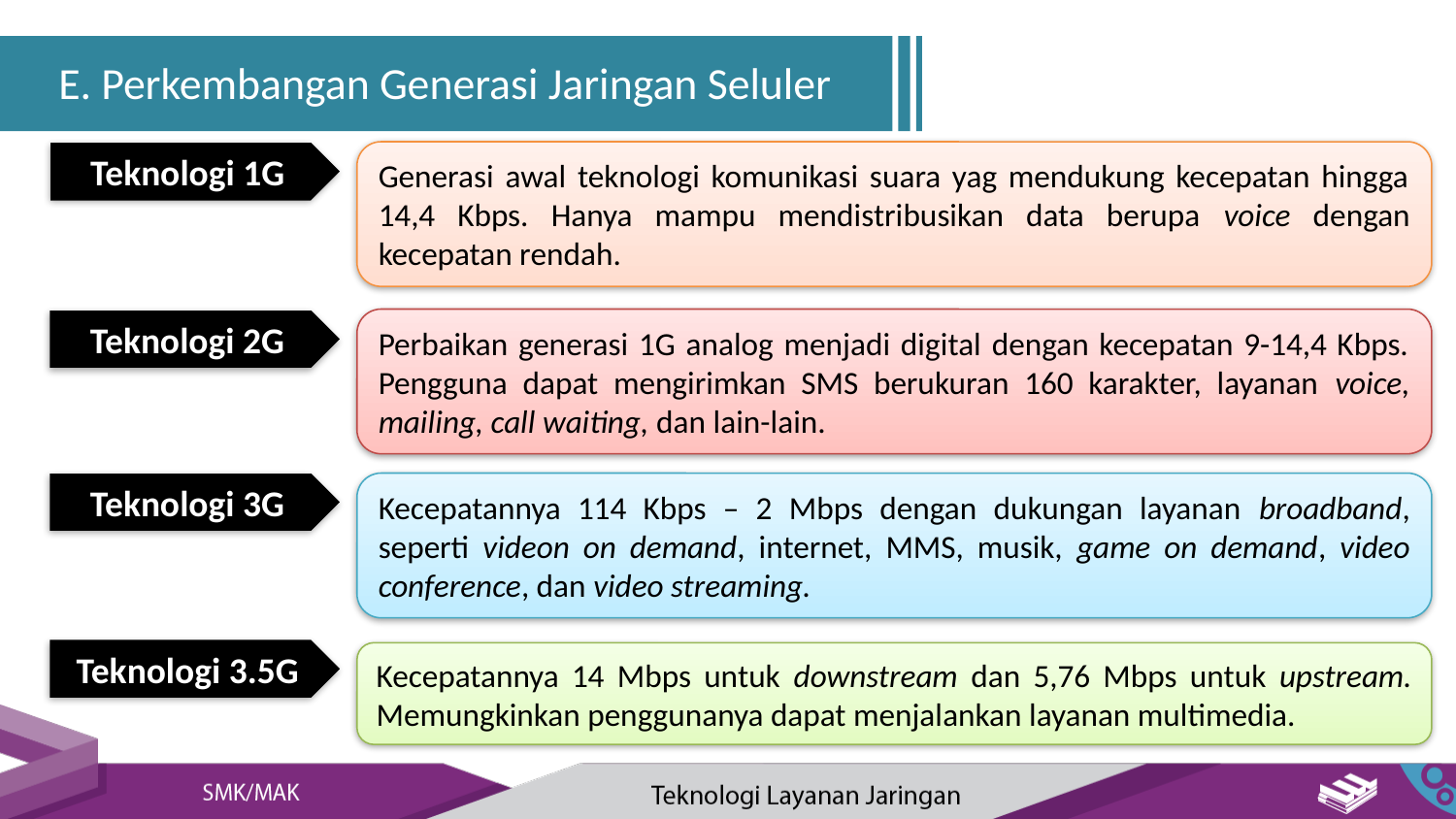

E. Perkembangan Generasi Jaringan Seluler
Generasi awal teknologi komunikasi suara yag mendukung kecepatan hingga 14,4 Kbps. Hanya mampu mendistribusikan data berupa voice dengan kecepatan rendah.
Teknologi 1G
Perbaikan generasi 1G analog menjadi digital dengan kecepatan 9-14,4 Kbps. Pengguna dapat mengirimkan SMS berukuran 160 karakter, layanan voice, mailing, call waiting, dan lain-lain.
Teknologi 2G
Teknologi 3G
Kecepatannya 114 Kbps – 2 Mbps dengan dukungan layanan broadband, seperti videon on demand, internet, MMS, musik, game on demand, video conference, dan video streaming.
Teknologi 3.5G
Kecepatannya 14 Mbps untuk downstream dan 5,76 Mbps untuk upstream. Memungkinkan penggunanya dapat menjalankan layanan multimedia.